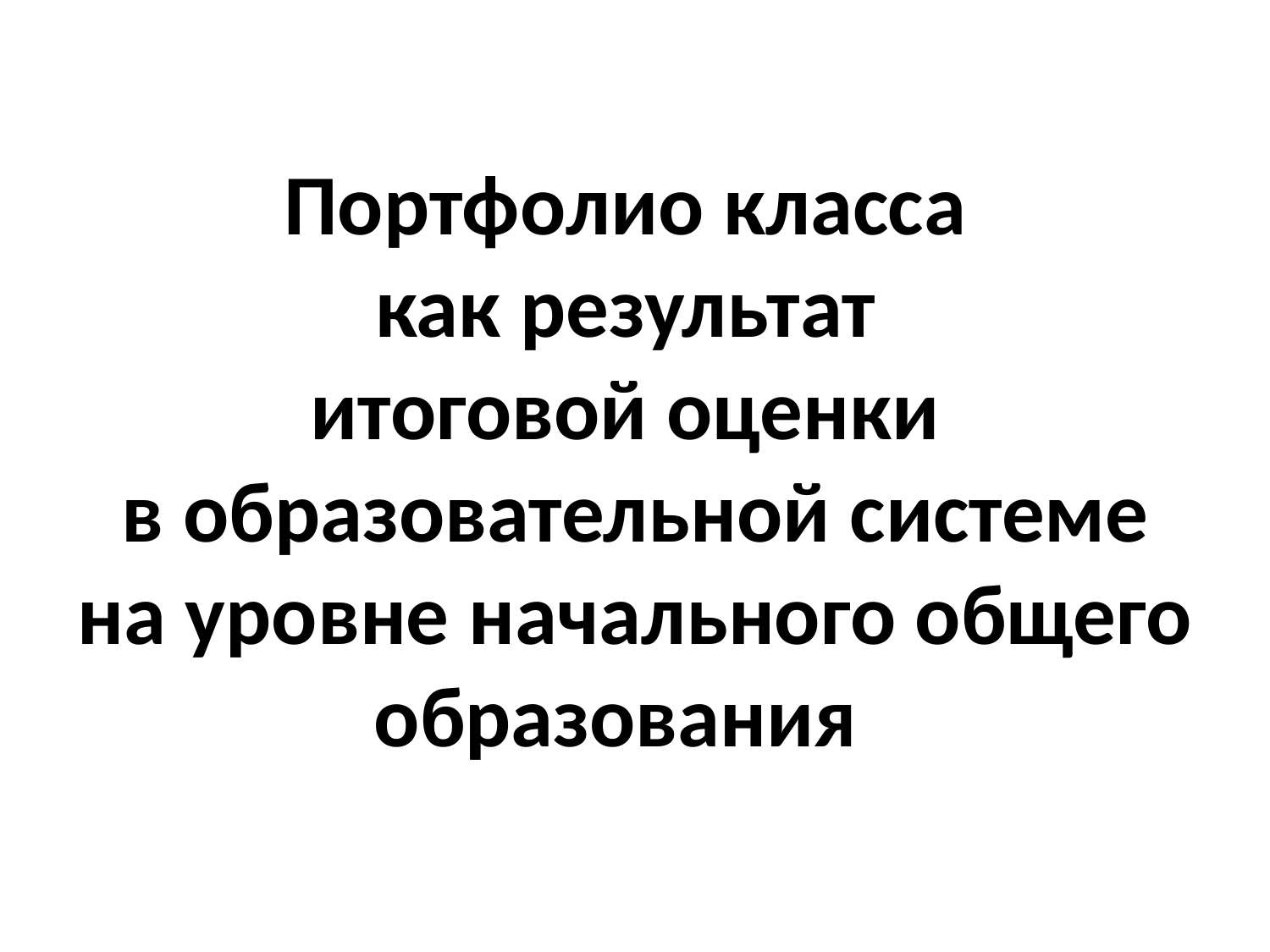

# Портфолио класса как результат итоговой оценки в образовательной системе на уровне начального общего образования